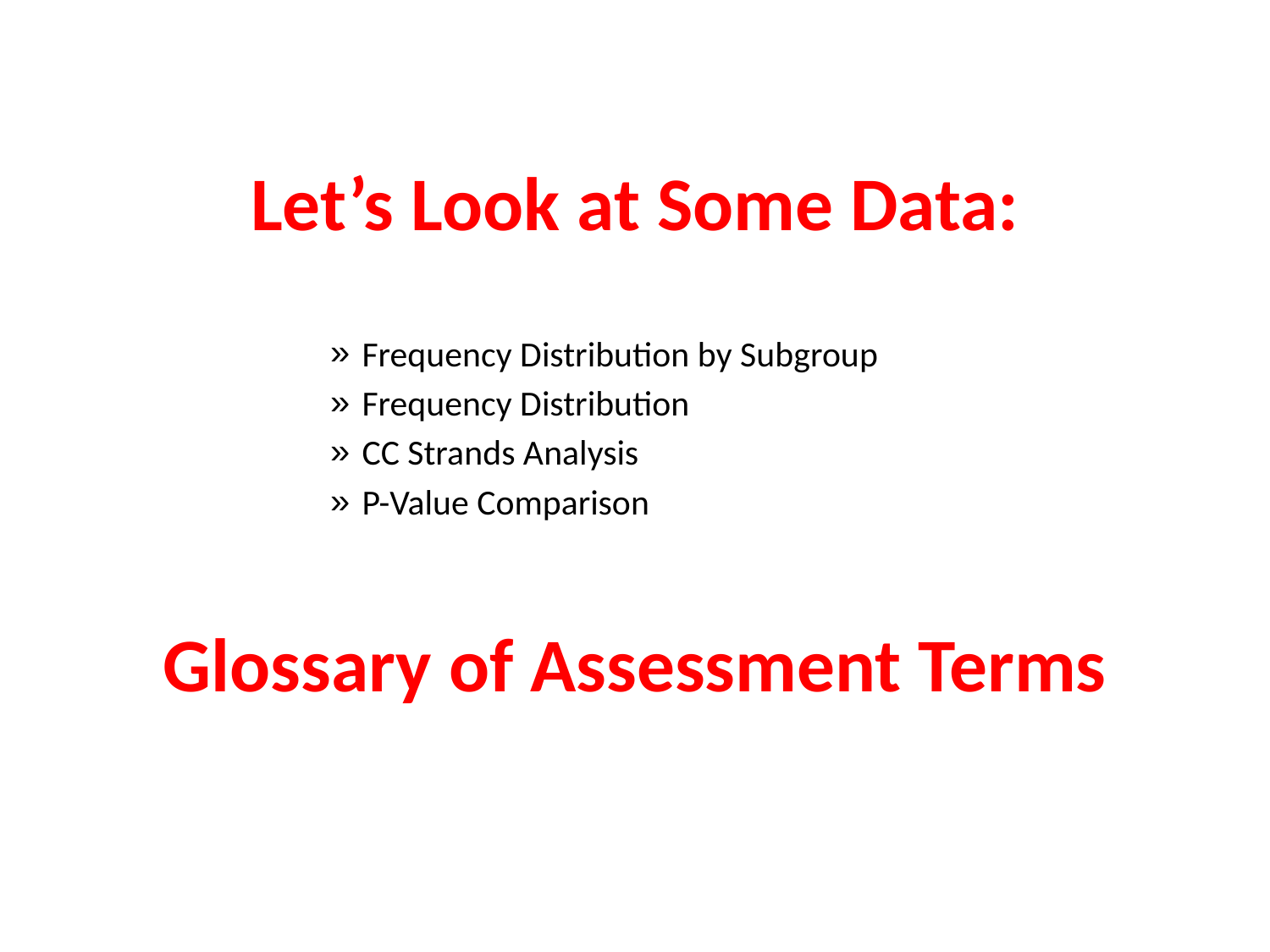

Let’s Look at Some Data:

Frequency Distribution by Subgroup
Frequency Distribution
CC Strands Analysis
P-Value Comparison

Glossary of Assessment Terms